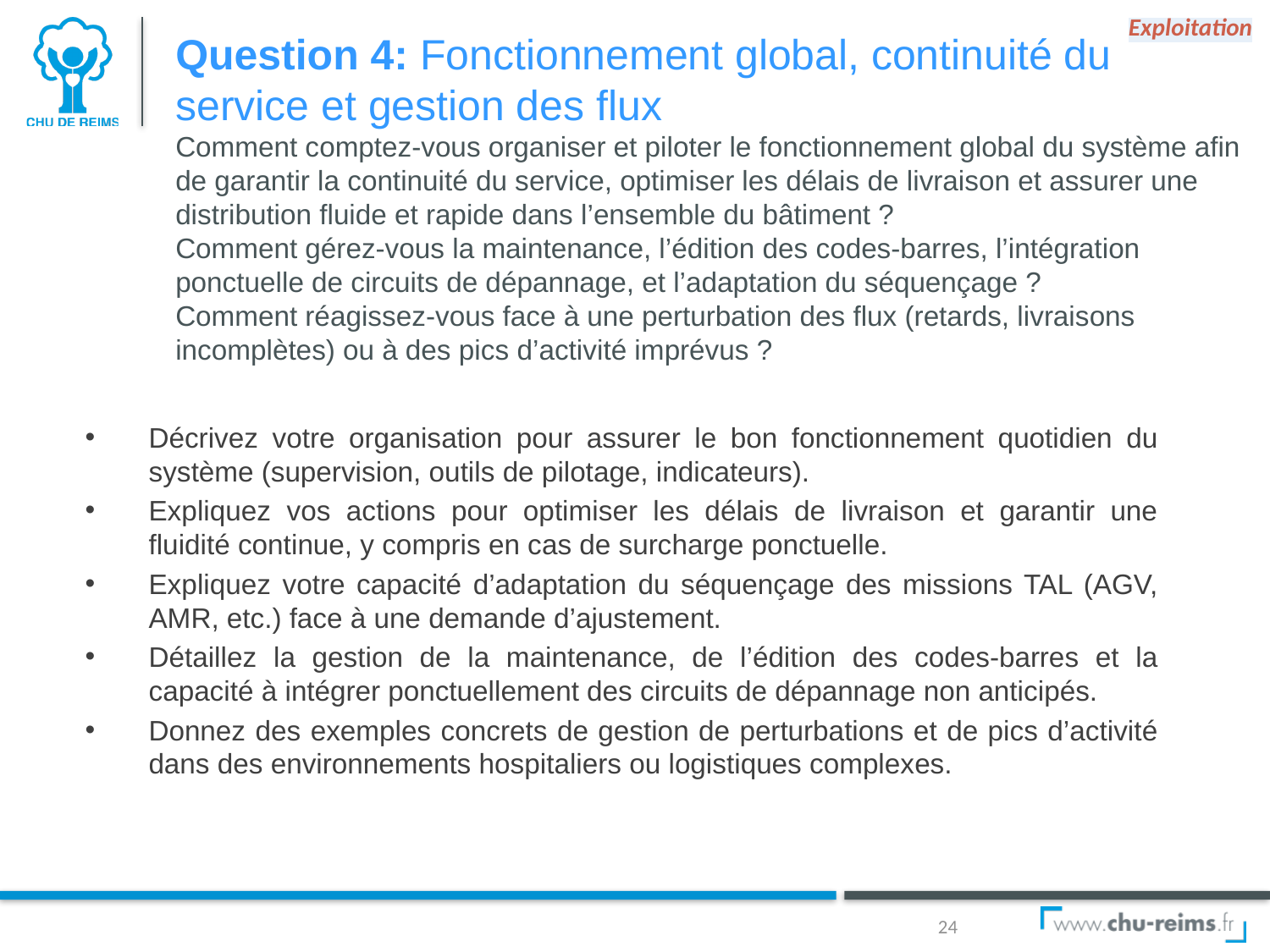

Exploitation
# Question 4: Fonctionnement global, continuité du service et gestion des flux Comment comptez-vous organiser et piloter le fonctionnement global du système afin de garantir la continuité du service, optimiser les délais de livraison et assurer une distribution fluide et rapide dans l’ensemble du bâtiment ? Comment gérez-vous la maintenance, l’édition des codes-barres, l’intégration ponctuelle de circuits de dépannage, et l’adaptation du séquençage ? Comment réagissez-vous face à une perturbation des flux (retards, livraisons incomplètes) ou à des pics d’activité imprévus ?
Décrivez votre organisation pour assurer le bon fonctionnement quotidien du système (supervision, outils de pilotage, indicateurs).
Expliquez vos actions pour optimiser les délais de livraison et garantir une fluidité continue, y compris en cas de surcharge ponctuelle.
Expliquez votre capacité d’adaptation du séquençage des missions TAL (AGV, AMR, etc.) face à une demande d’ajustement.
Détaillez la gestion de la maintenance, de l’édition des codes-barres et la capacité à intégrer ponctuellement des circuits de dépannage non anticipés.
Donnez des exemples concrets de gestion de perturbations et de pics d’activité dans des environnements hospitaliers ou logistiques complexes.

24